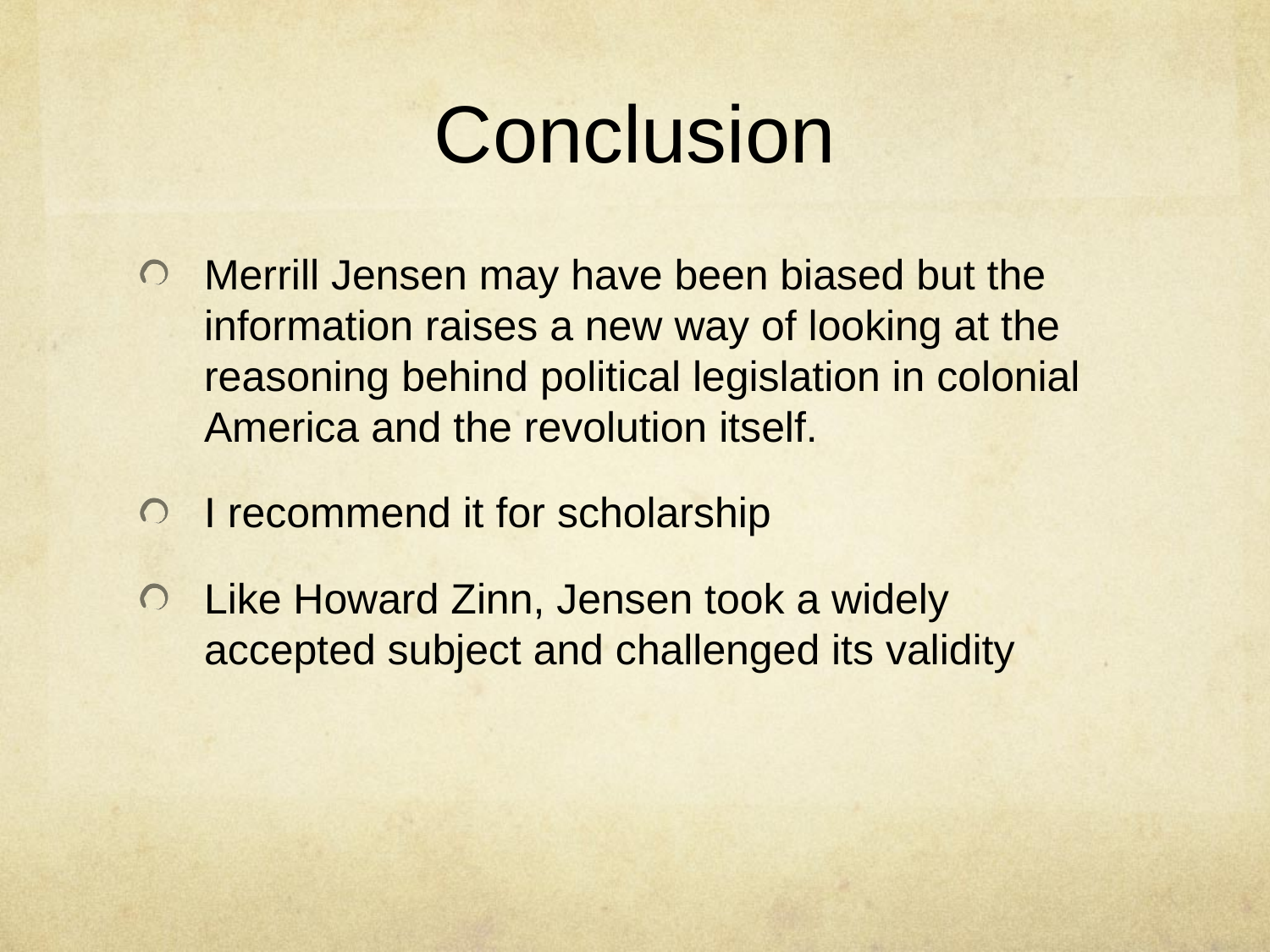

# Conclusion
Merrill Jensen may have been biased but the information raises a new way of looking at the reasoning behind political legislation in colonial America and the revolution itself.
I recommend it for scholarship
Like Howard Zinn, Jensen took a widely accepted subject and challenged its validity